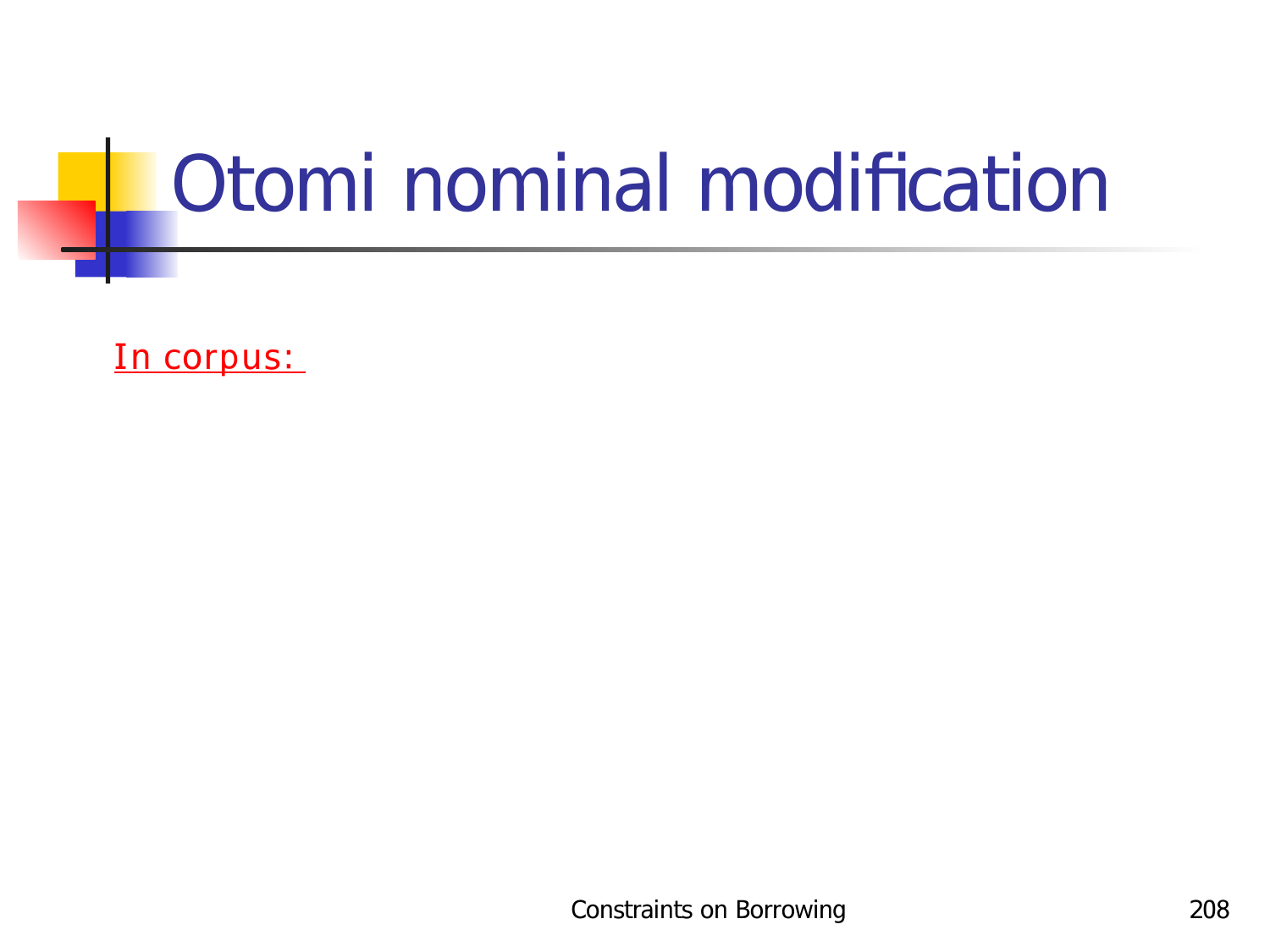

# Otomi nominal modification
In corpus:
Constraints on Borrowing
208